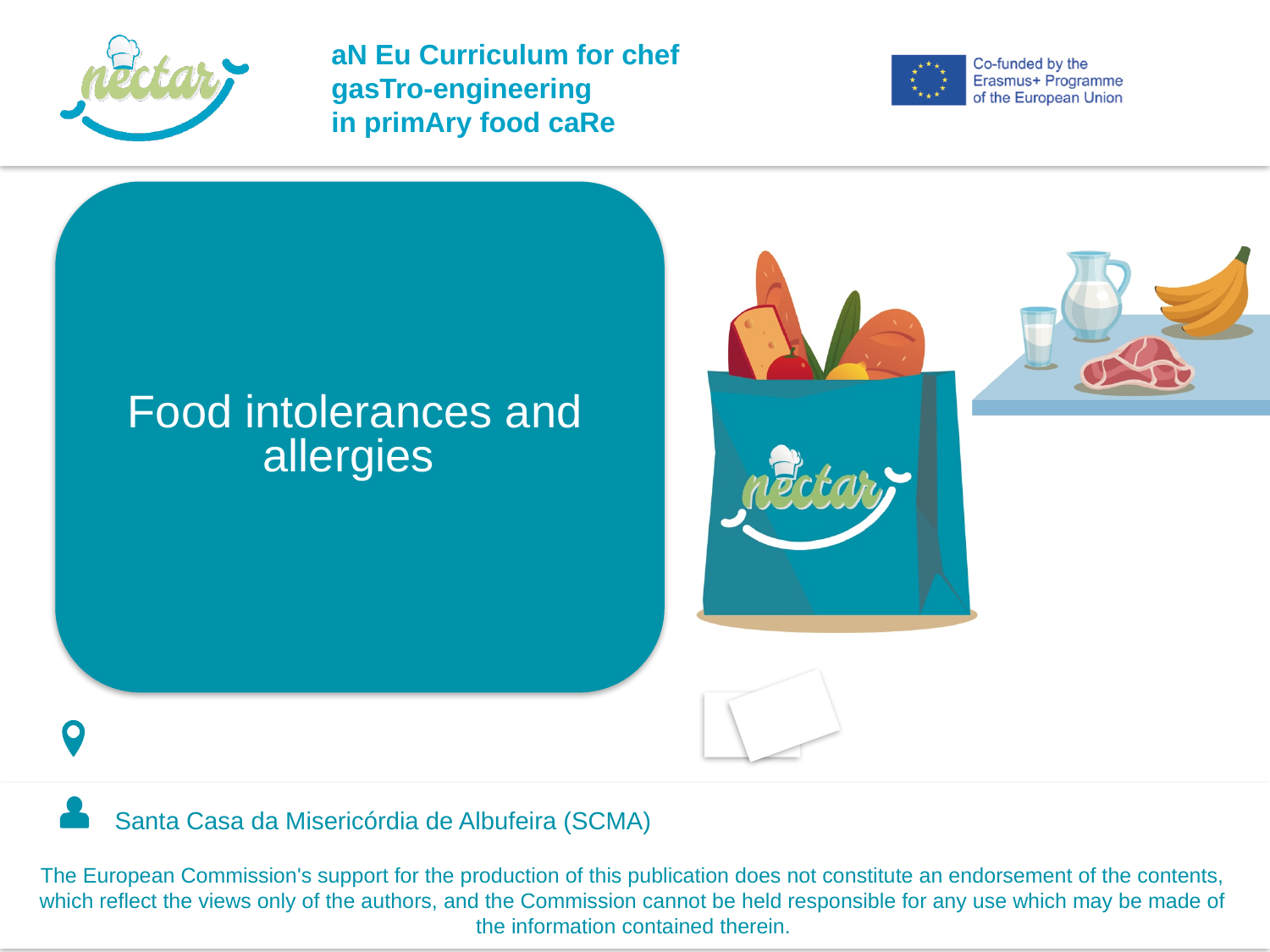

Food intolerances and allergies
Santa Casa da Misericórdia de Albufeira (SCMA)